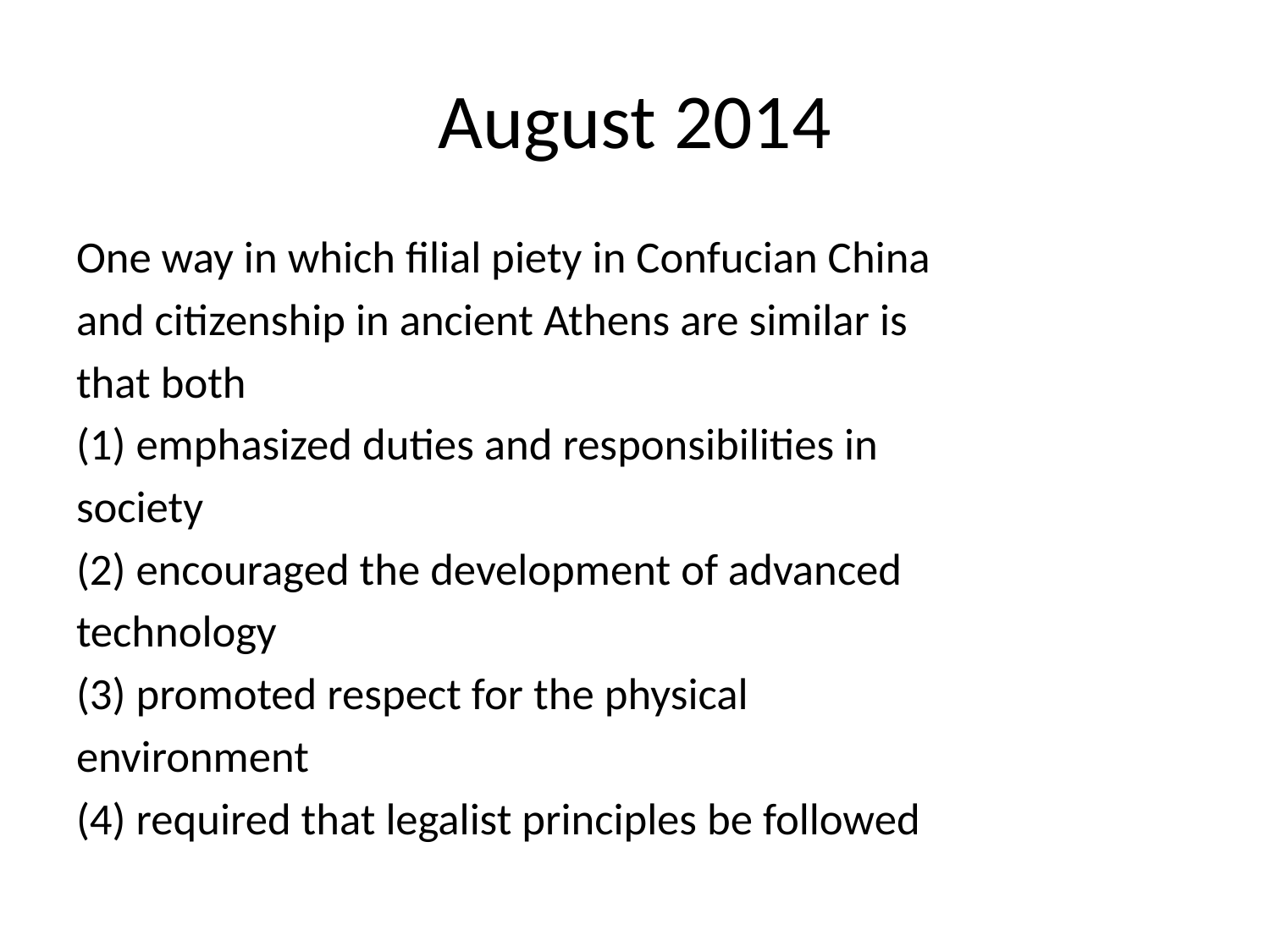

# August 2014
One way in which filial piety in Confucian China
and citizenship in ancient Athens are similar is
that both
(1) emphasized duties and responsibilities in
society
(2) encouraged the development of advanced
technology
(3) promoted respect for the physical
environment
(4) required that legalist principles be followed